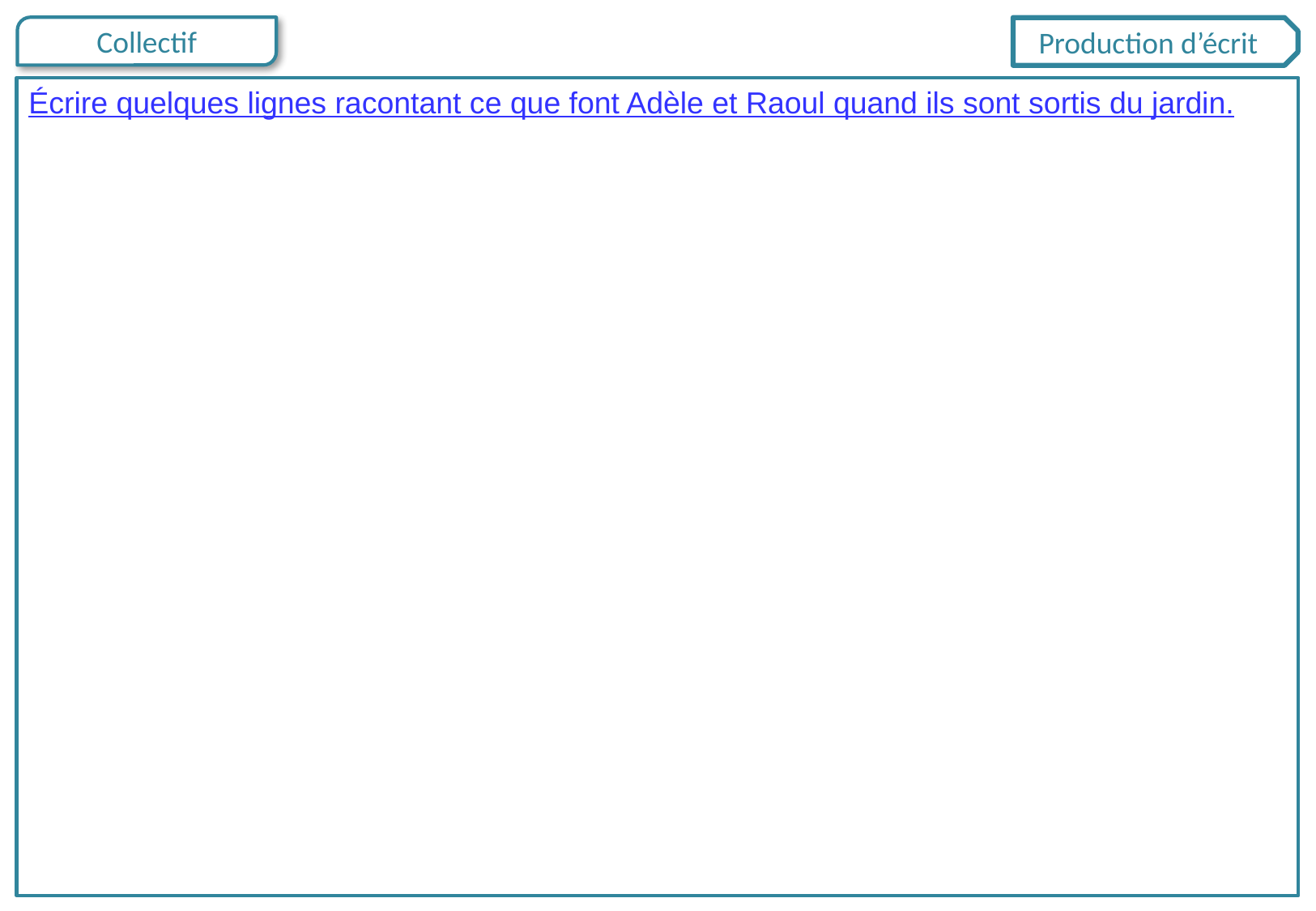

Production d’écrit
Écrire quelques lignes racontant ce que font Adèle et Raoul quand ils sont sortis du jardin.